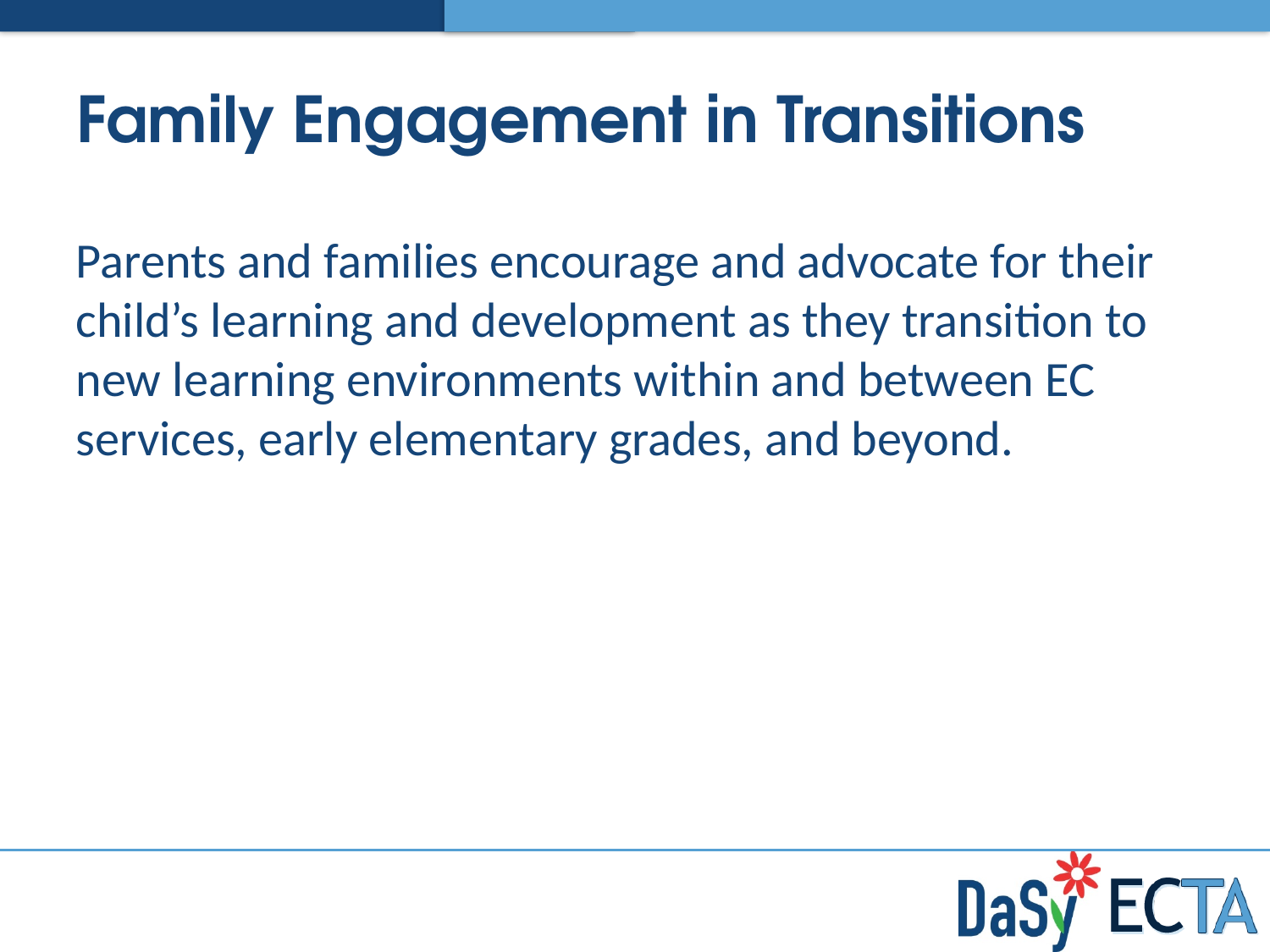

# Family Engagement in Transitions
Parents and families encourage and advocate for their child’s learning and development as they transition to new learning environments within and between EC services, early elementary grades, and beyond.